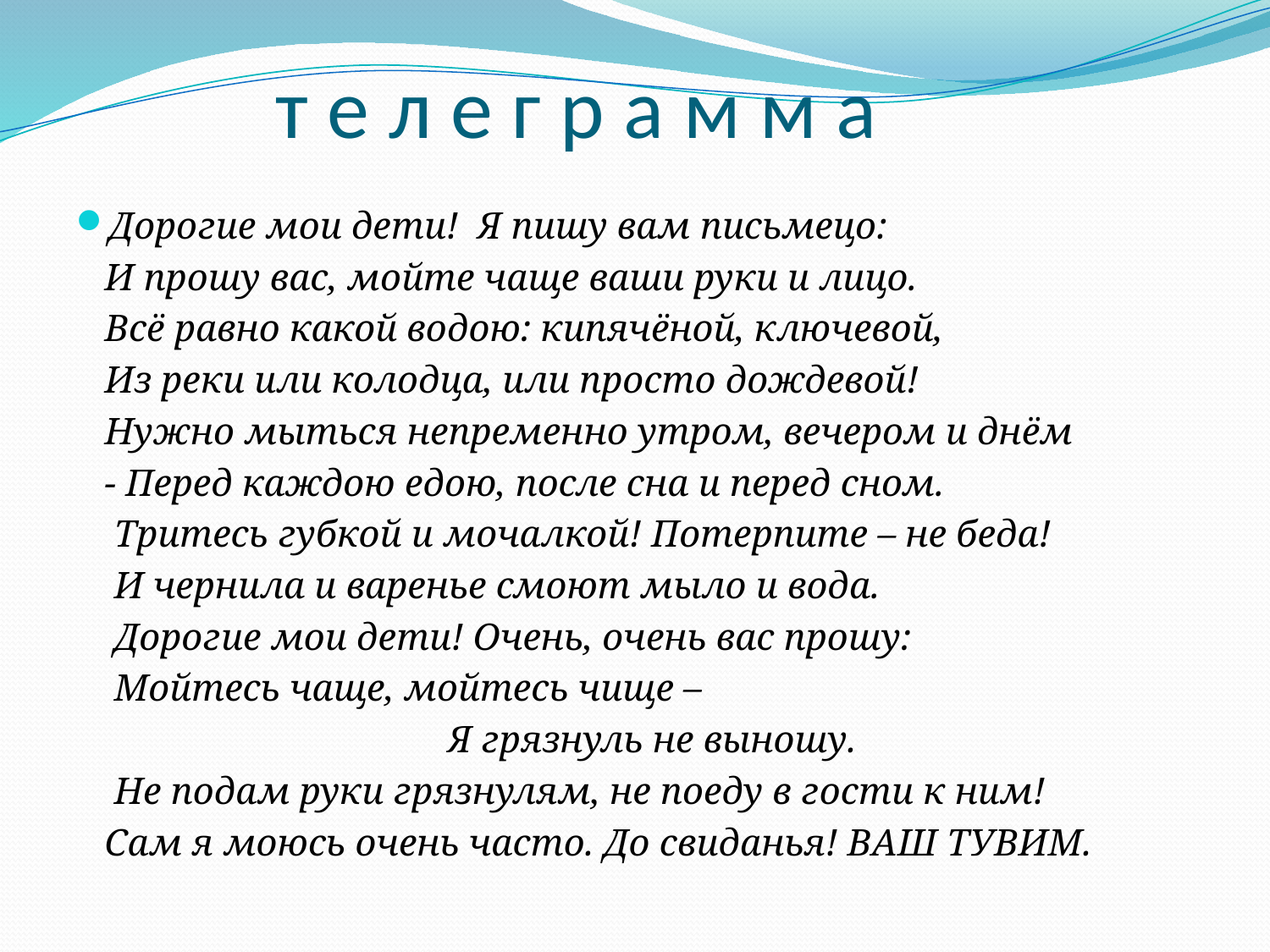

# т е л е г р а м м а
Дорогие мои дети!  Я пишу вам письмецо:
   И прошу вас, мойте чаще ваши руки и лицо.
   Всё равно какой водою: кипячёной, ключевой,
   Из реки или колодца, или просто дождевой!
   Нужно мыться непременно утром, вечером и днём
   - Перед каждою едою, после сна и перед сном.
    Тритесь губкой и мочалкой! Потерпите – не беда!
    И чернила и варенье смоют мыло и вода.
    Дорогие мои дети! Очень, очень вас прошу:
    Мойтесь чаще, мойтесь чище –
                                       Я грязнуль не выношу.
    Не подам руки грязнулям, не поеду в гости к ним!
   Сам я моюсь очень часто. До свиданья! ВАШ ТУВИМ.